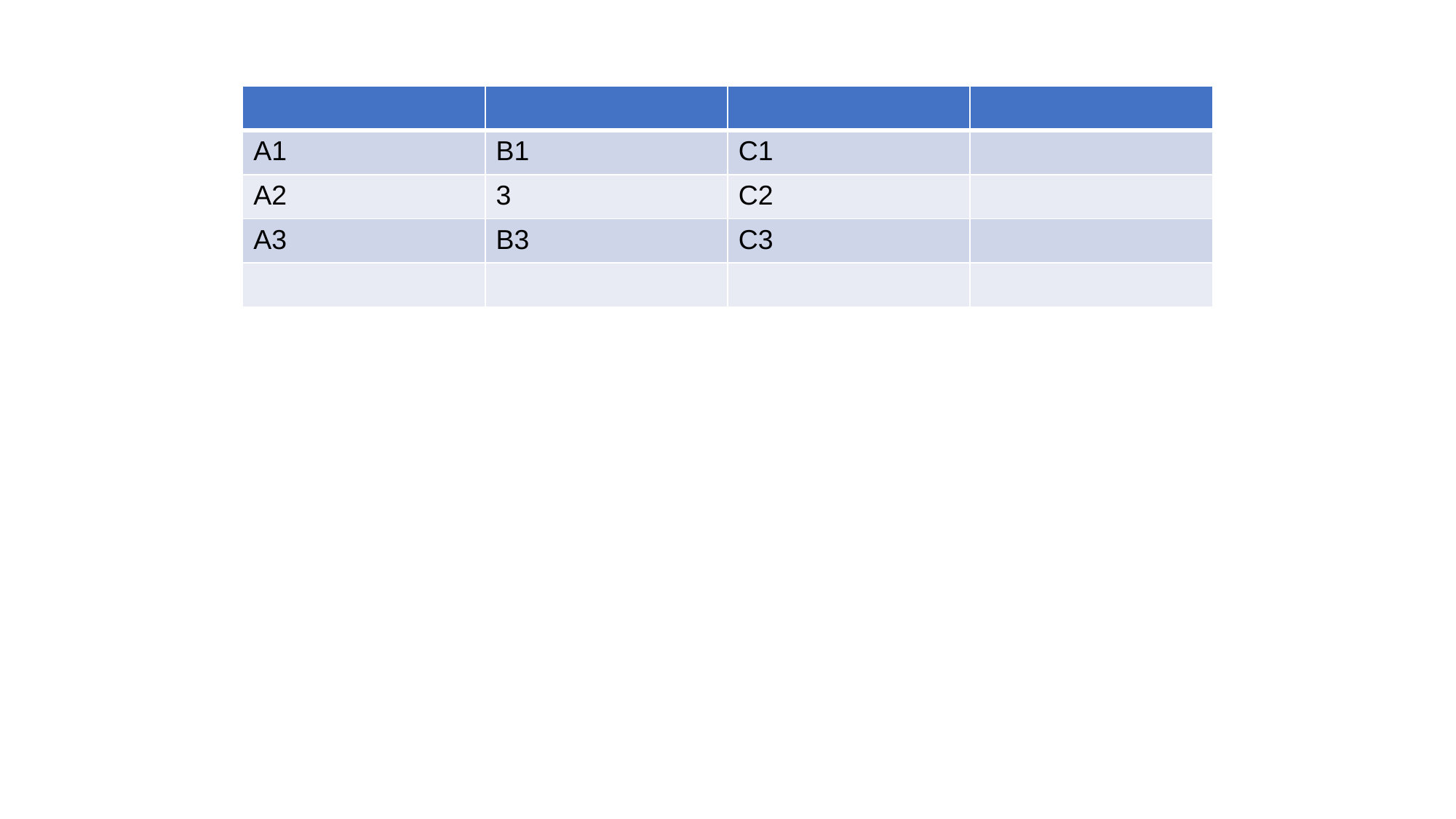

|  |  |  |  |
| --- | --- | --- | --- |
| A1 | B1 | C1 |  |
| A2 | 3 | C2 |  |
| A3 | B3 | C3 |  |
|  |  |  |  |